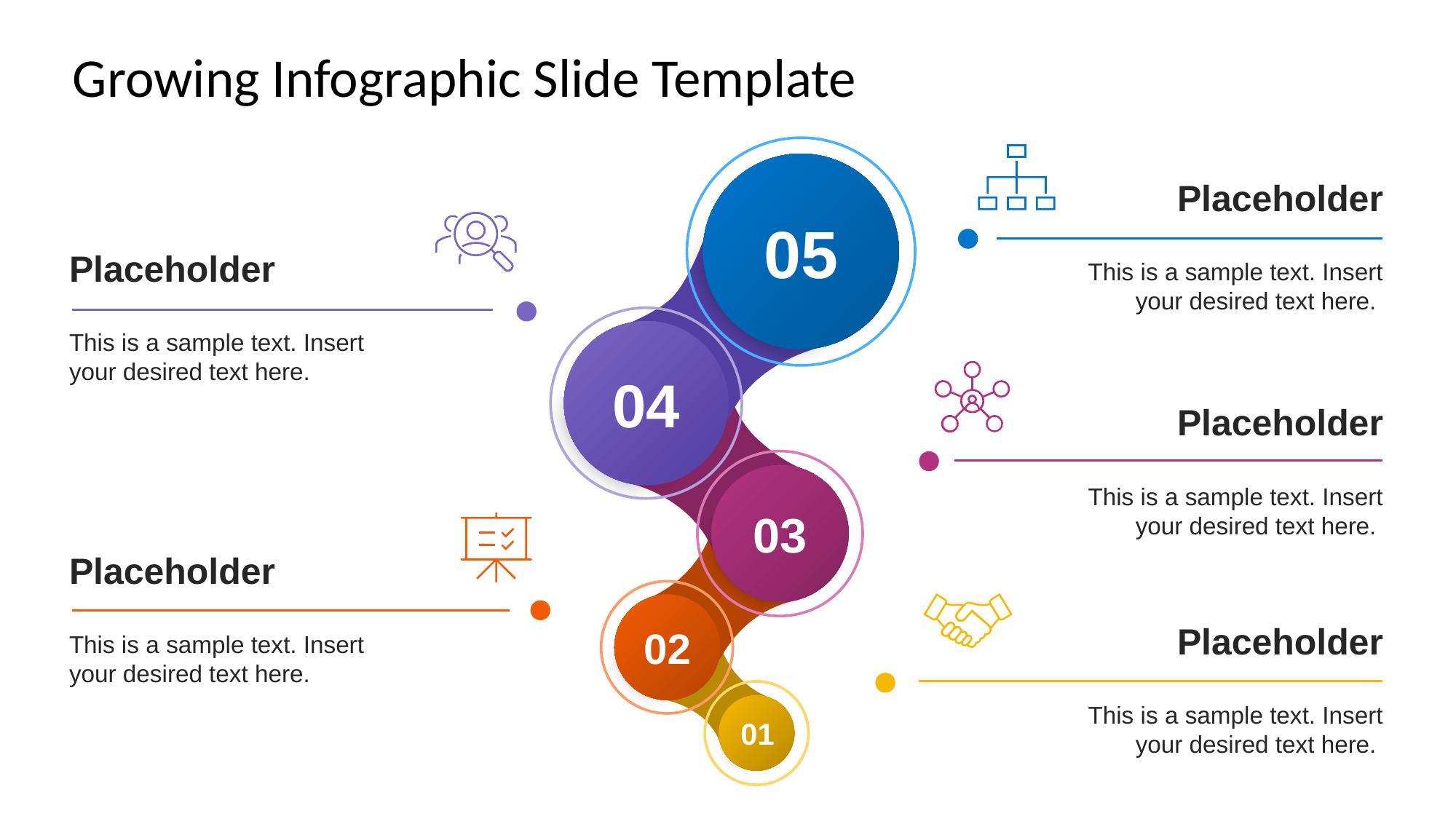

# Growing Infographic Slide Template

05

04

03

02

01

Placeholder

Placeholder
This is a sample text. Insert your desired text here.

This is a sample text. Insert your desired text here.

Placeholder

This is a sample text. Insert your desired text here.

Placeholder

Placeholder
This is a sample text. Insert your desired text here.

This is a sample text. Insert your desired text here.